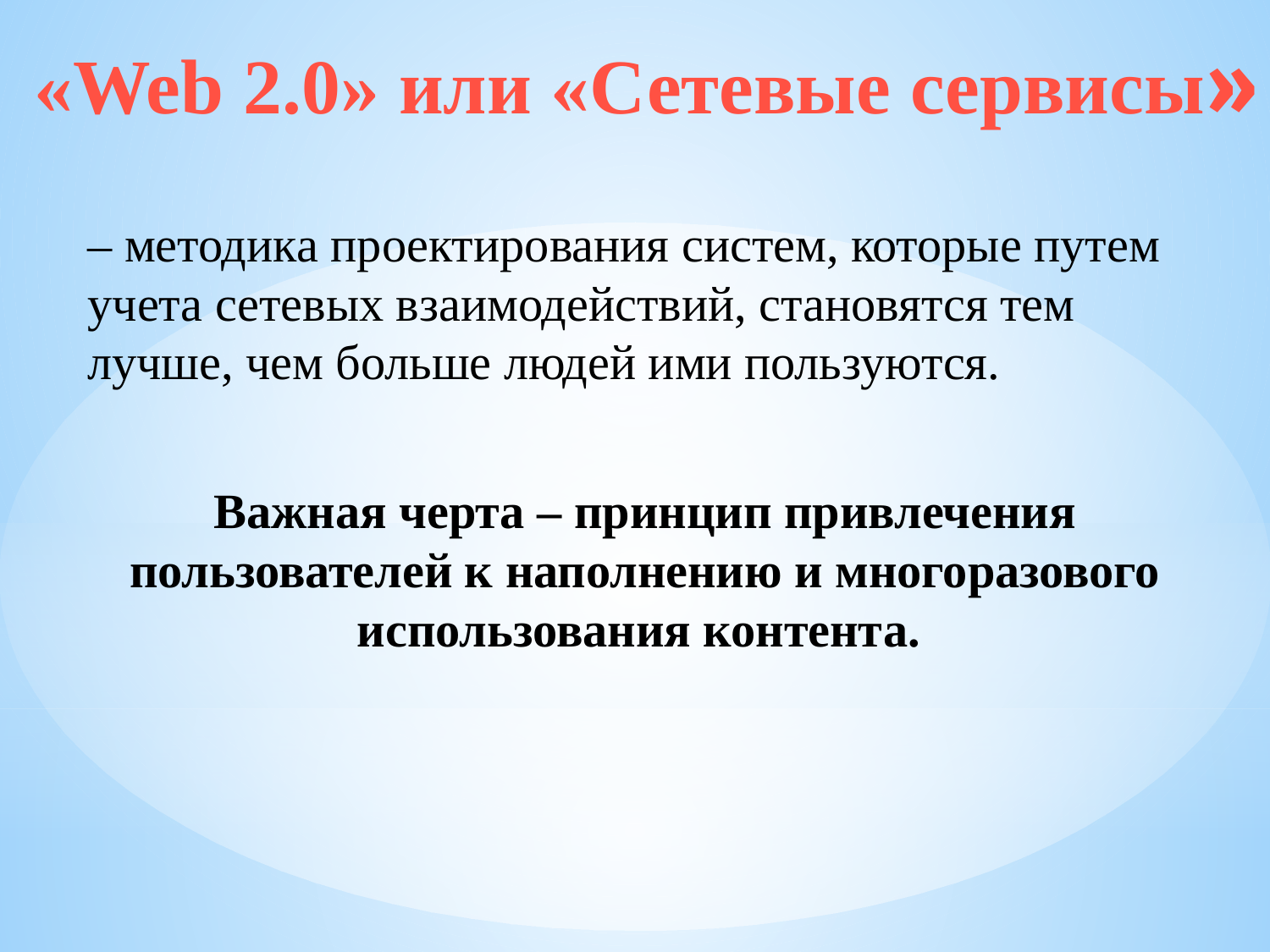

# «Web 2.0» или «Сетевые сервисы»
– методика проектирования систем, которые путем учета сетевых взаимодействий, становятся тем лучше, чем больше людей ими пользуются.

Важная черта – принцип привлечения пользователей к наполнению и многоразового использования контента.